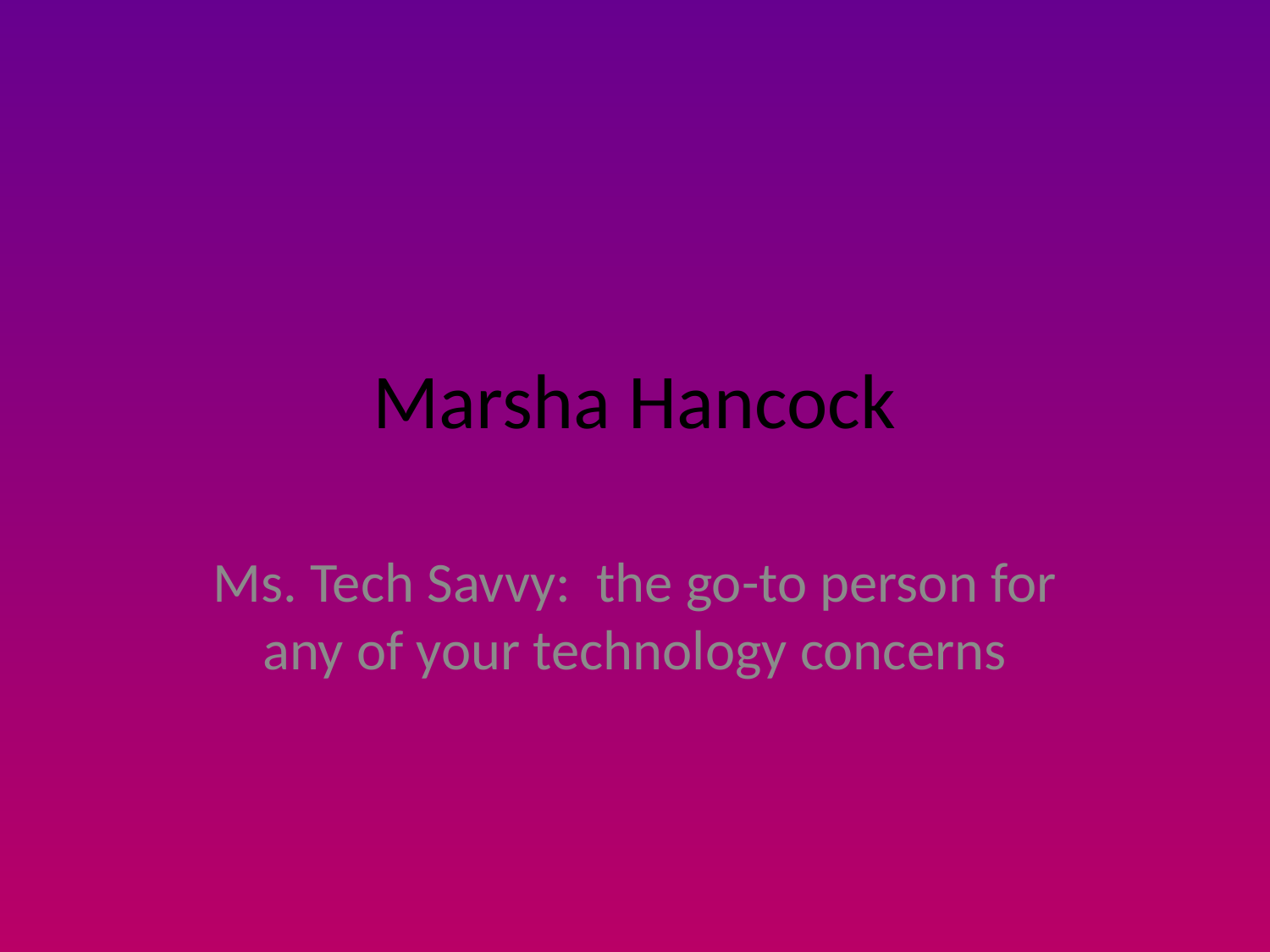

# Marsha Hancock
Ms. Tech Savvy:  the go-to person for any of your technology concerns